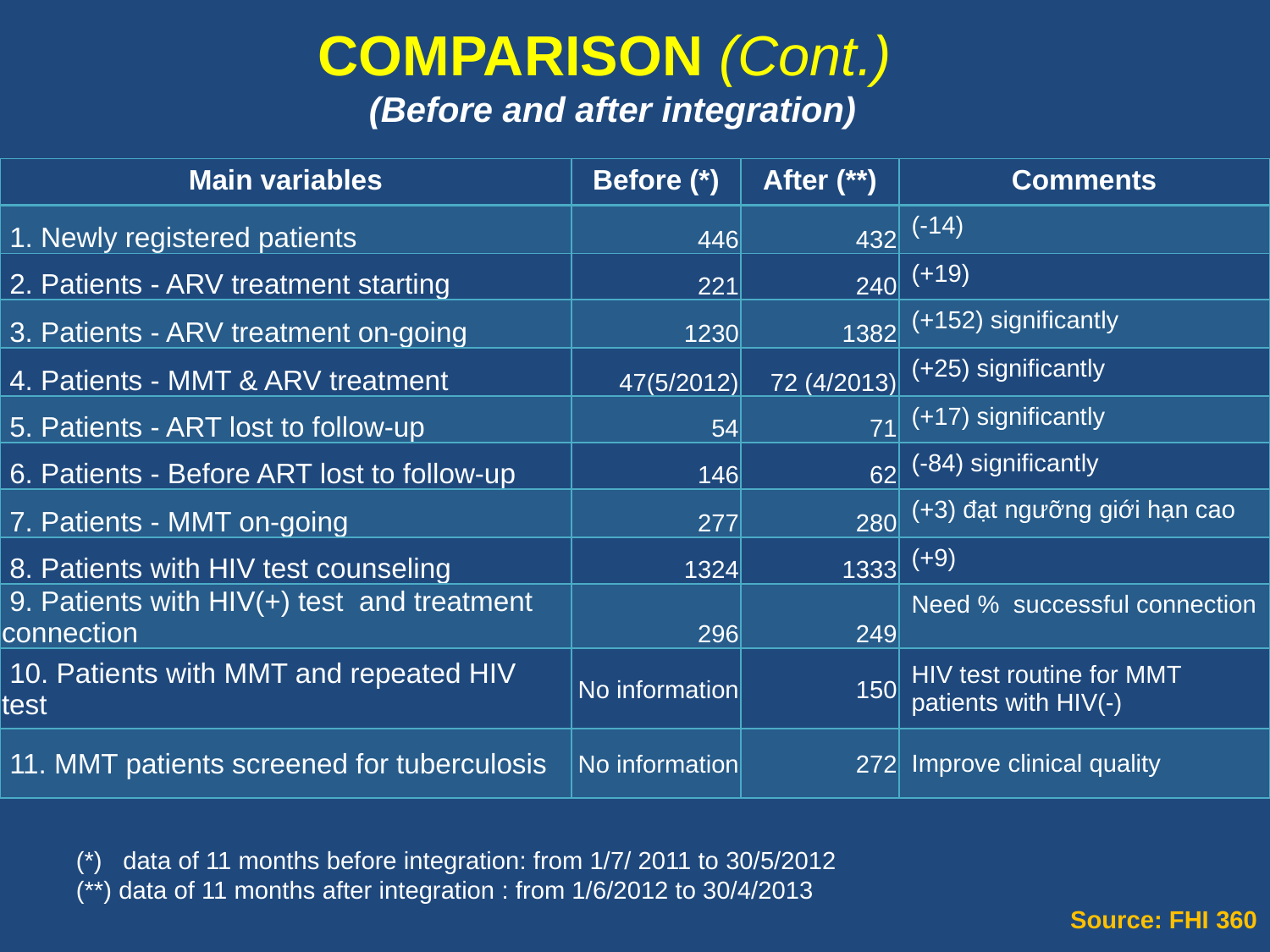

COMPARISON (Cont.)
(Before and after integration)
| Main variables | Before (\*) | After (\*\*) | Comments |
| --- | --- | --- | --- |
| 1. Newly registered patients | 446 | 432 | (-14) |
| 2. Patients - ARV treatment starting | 221 | 240 | (+19) |
| 3. Patients - ARV treatment on-going | 1230 | 1382 | (+152) significantly |
| 4. Patients - MMT & ARV treatment | 47(5/2012) | 72 (4/2013) | (+25) significantly |
| 5. Patients - ART lost to follow-up | 54 | 71 | (+17) significantly |
| 6. Patients - Before ART lost to follow-up | 146 | 62 | (-84) significantly |
| 7. Patients - MMT on-going | 277 | 280 | (+3) đạt ngưỡng giới hạn cao |
| 8. Patients with HIV test counseling | 1324 | 1333 | (+9) |
| 9. Patients with HIV(+) test and treatment connection | 296 | 249 | Need % successful connection |
| 10. Patients with MMT and repeated HIV test | No information | 150 | HIV test routine for MMT patients with HIV(-) |
| 11. MMT patients screened for tuberculosis | No information | 272 | Improve clinical quality |
(*)   data of 11 months before integration: from 1/7/ 2011 to 30/5/2012
(**) data of 11 months after integration : from 1/6/2012 to 30/4/2013
Source: FHI 360